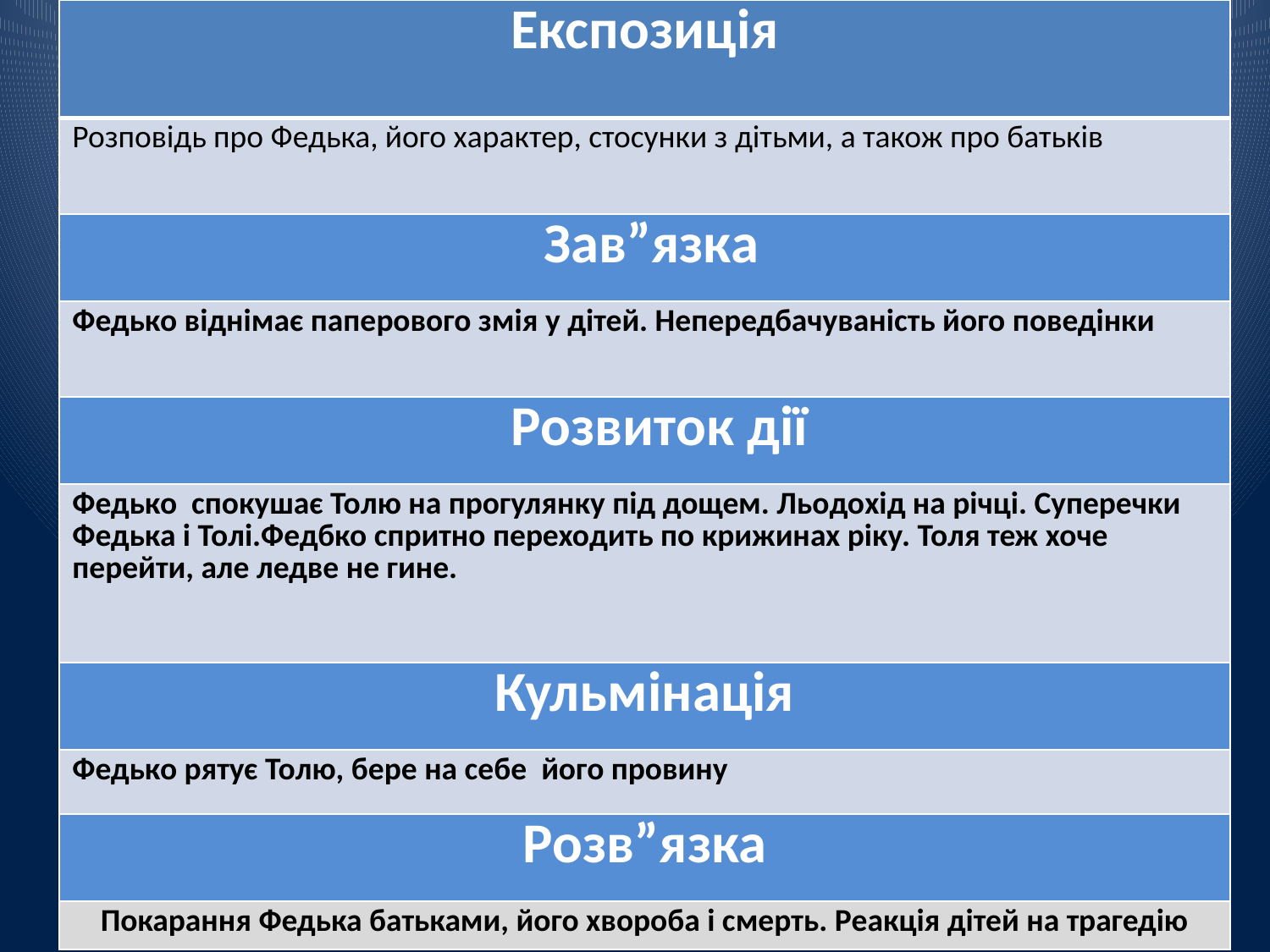

#
| Експозиція |
| --- |
| Розповідь про Федька, його характер, стосунки з дітьми, а також про батьків |
| Зав”язка |
| Федько віднімає паперового змія у дітей. Непередбачуваність його поведінки |
| Розвиток дії |
| Федько спокушає Толю на прогулянку під дощем. Льодохід на річці. Суперечки Федька і Толі.Федбко спритно переходить по крижинах ріку. Толя теж хоче перейти, але ледве не гине. |
| Кульмінація |
| Федько рятує Толю, бере на себе його провину |
| Розв”язка |
| Покарання Федька батьками, його хвороба і смерть. Реакція дітей на трагедію |